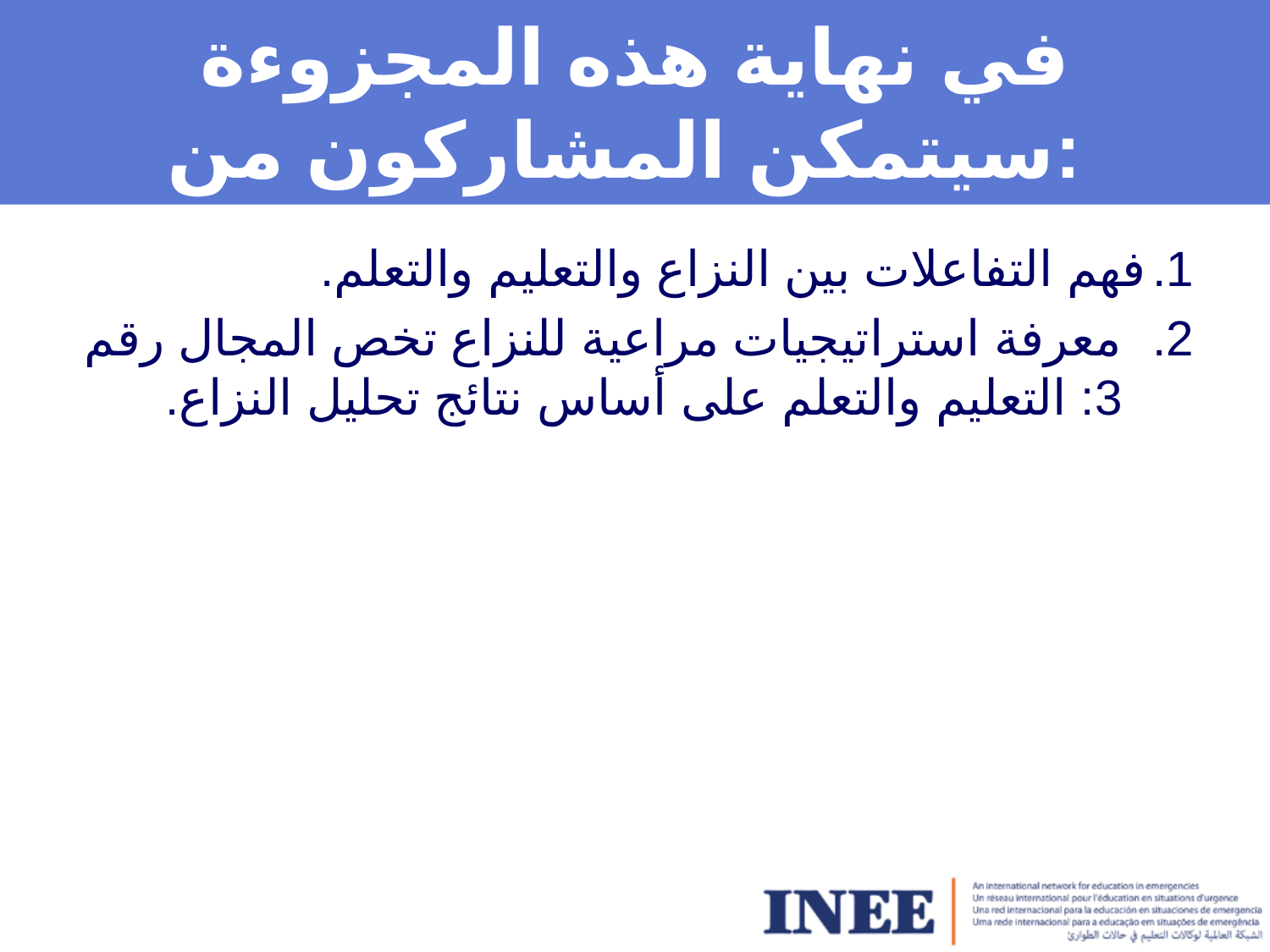

# في نهاية هذه المجزوءة سيتمكن المشاركون من:
فهم التفاعلات بين النزاع والتعليم والتعلم.
معرفة استراتيجيات مراعية للنزاع تخص المجال رقم 3: التعليم والتعلم على أساس نتائج تحليل النزاع.